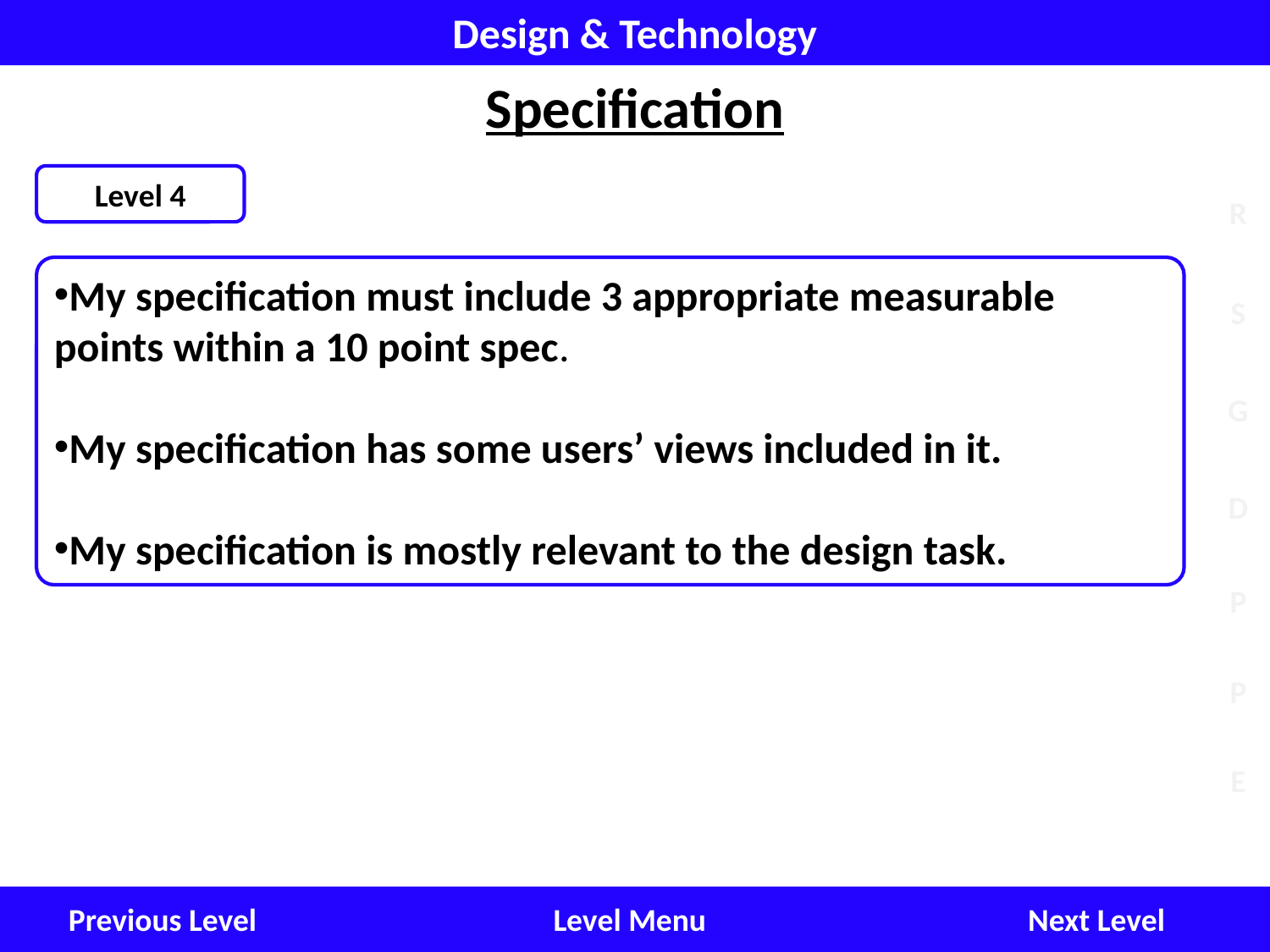

Design & Technology
Specification
Level 4
My specification must include 3 appropriate measurable points within a 10 point spec.

My specification has some users’ views included in it.

My specification is mostly relevant to the design task.

Next Level
Level Menu
Previous Level